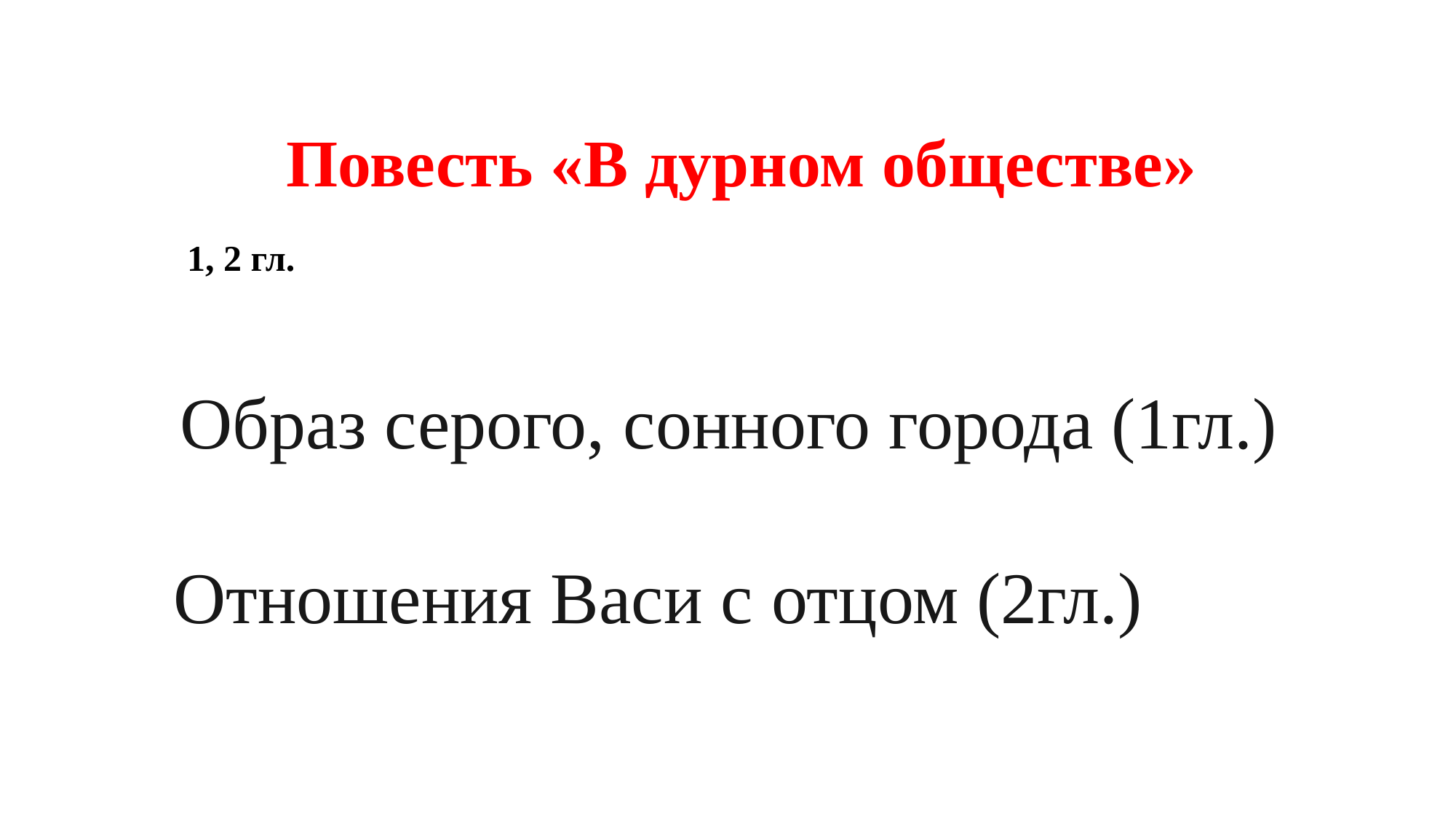

Повесть «В дурном обществе»
1, 2 гл.
 Образ серого, сонного города (1гл.)

Отношения Васи с отцом (2гл.)